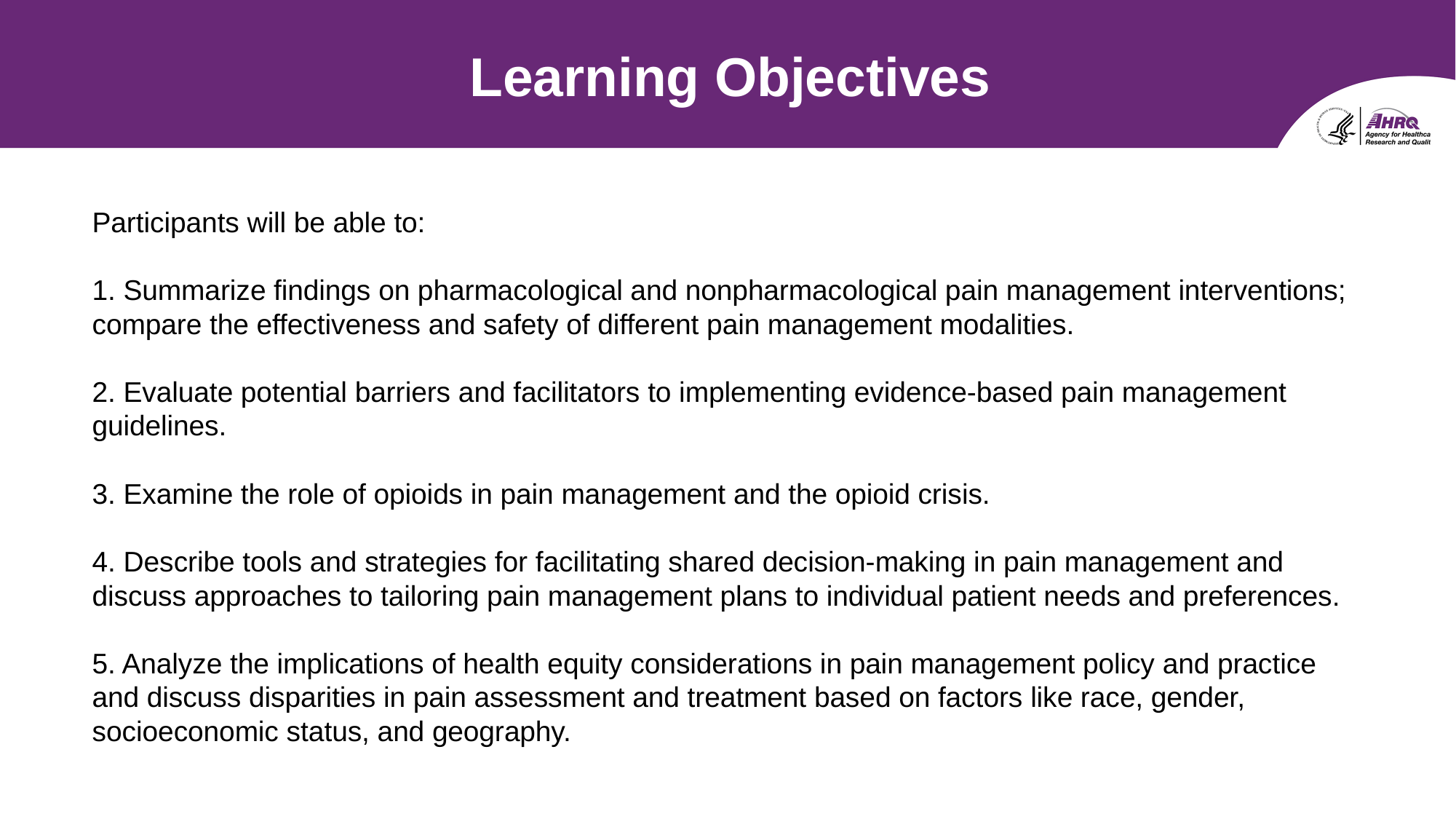

# Learning Objectives
Participants will be able to:

1. Summarize findings on pharmacological and nonpharmacological pain management interventions; compare the effectiveness and safety of different pain management modalities.

2. Evaluate potential barriers and facilitators to implementing evidence-based pain management guidelines.

3. Examine the role of opioids in pain management and the opioid crisis.

4. Describe tools and strategies for facilitating shared decision-making in pain management and discuss approaches to tailoring pain management plans to individual patient needs and preferences.

5. Analyze the implications of health equity considerations in pain management policy and practice and discuss disparities in pain assessment and treatment based on factors like race, gender, socioeconomic status, and geography.